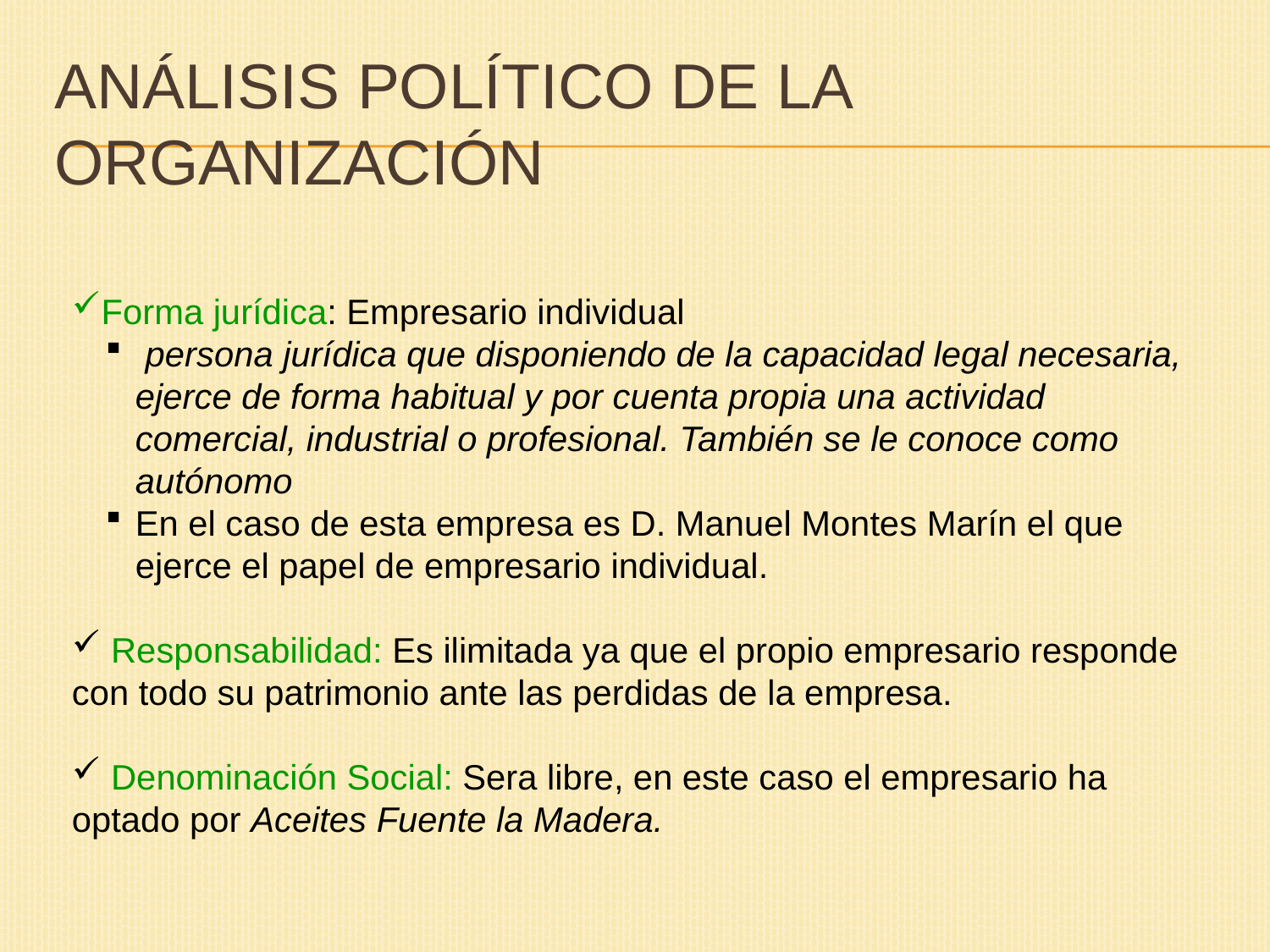

# Análisis político de la organización

Forma jurídica: Empresario individual
 persona jurídica que disponiendo de la capacidad legal necesaria, ejerce de forma habitual y por cuenta propia una actividad comercial, industrial o profesional. También se le conoce como autónomo
En el caso de esta empresa es D. Manuel Montes Marín el que ejerce el papel de empresario individual.

 Responsabilidad: Es ilimitada ya que el propio empresario responde con todo su patrimonio ante las perdidas de la empresa.

 Denominación Social: Sera libre, en este caso el empresario ha optado por Aceites Fuente la Madera.